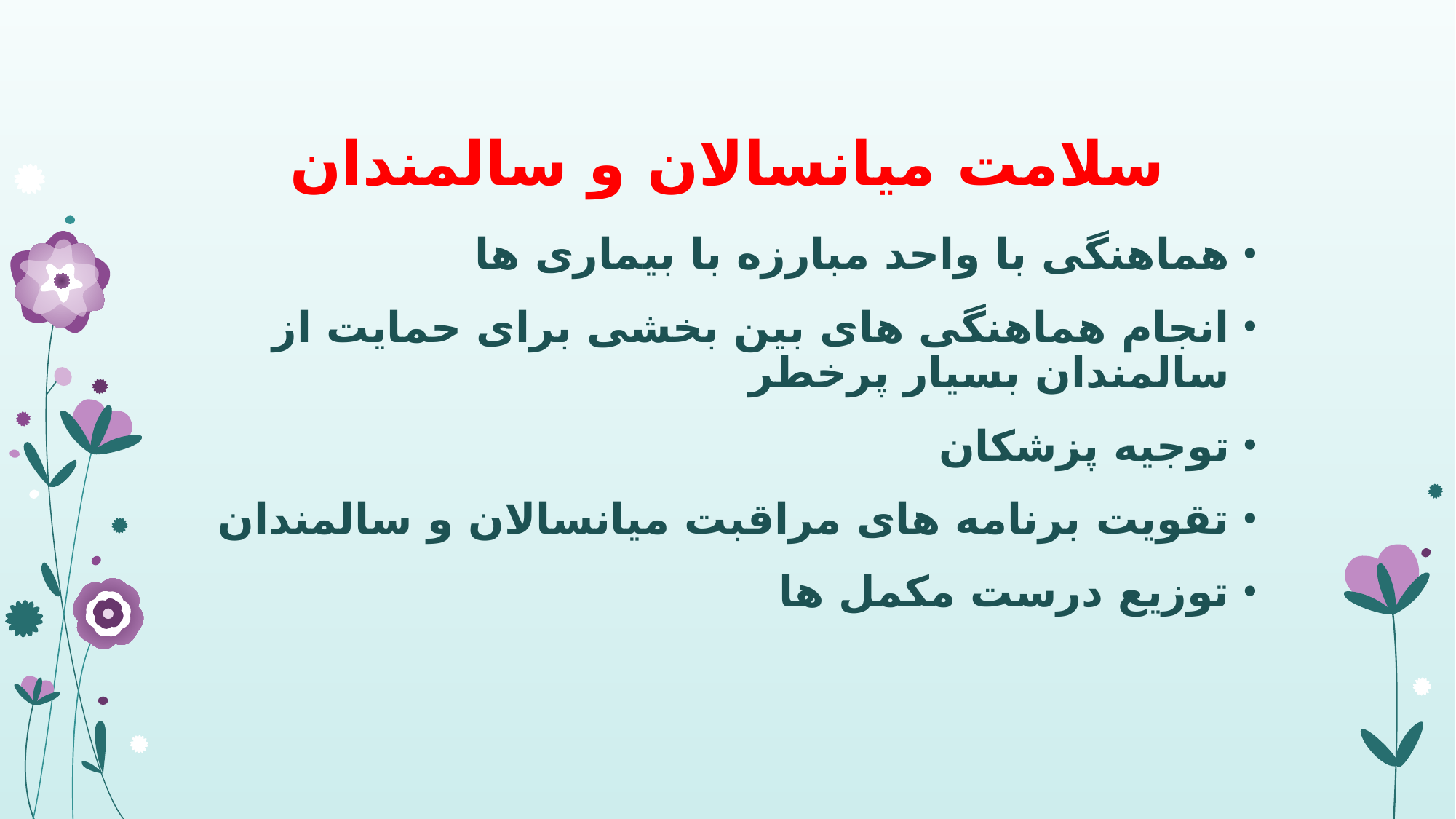

# سلامت میانسالان و سالمندان
هماهنگی با واحد مبارزه با بیماری ها
انجام هماهنگی های بین بخشی برای حمایت از سالمندان بسیار پرخطر
توجیه پزشکان
تقویت برنامه های مراقبت میانسالان و سالمندان
توزیع درست مکمل ها